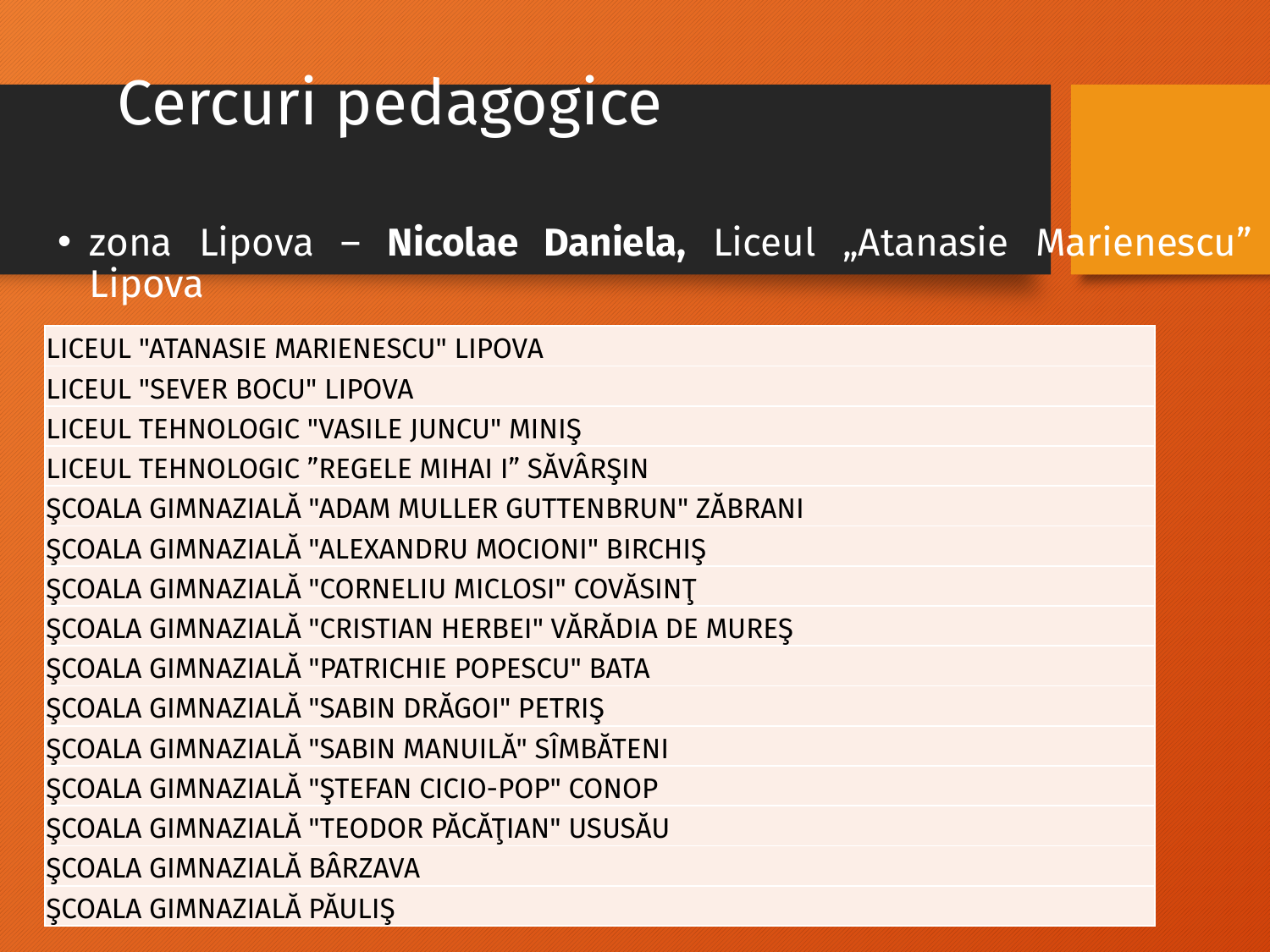

# Cercuri pedagogice
zona Lipova – Nicolae Daniela, Liceul „Atanasie Marienescu” Lipova
| LICEUL "ATANASIE MARIENESCU" LIPOVA |
| --- |
| LICEUL "SEVER BOCU" LIPOVA |
| LICEUL TEHNOLOGIC "VASILE JUNCU" MINIŞ |
| LICEUL TEHNOLOGIC ”REGELE MIHAI I” SĂVÂRŞIN |
| ŞCOALA GIMNAZIALĂ "ADAM MULLER GUTTENBRUN" ZĂBRANI |
| ŞCOALA GIMNAZIALĂ "ALEXANDRU MOCIONI" BIRCHIŞ |
| ŞCOALA GIMNAZIALĂ "CORNELIU MICLOSI" COVĂSINŢ |
| ŞCOALA GIMNAZIALĂ "CRISTIAN HERBEI" VĂRĂDIA DE MUREŞ |
| ŞCOALA GIMNAZIALĂ "PATRICHIE POPESCU" BATA |
| ŞCOALA GIMNAZIALĂ "SABIN DRĂGOI" PETRIŞ |
| ŞCOALA GIMNAZIALĂ "SABIN MANUILĂ" SÎMBĂTENI |
| ŞCOALA GIMNAZIALĂ "ŞTEFAN CICIO-POP" CONOP |
| ŞCOALA GIMNAZIALĂ "TEODOR PĂCĂŢIAN" USUSĂU |
| ŞCOALA GIMNAZIALĂ BÂRZAVA |
| ŞCOALA GIMNAZIALĂ PĂULIŞ |